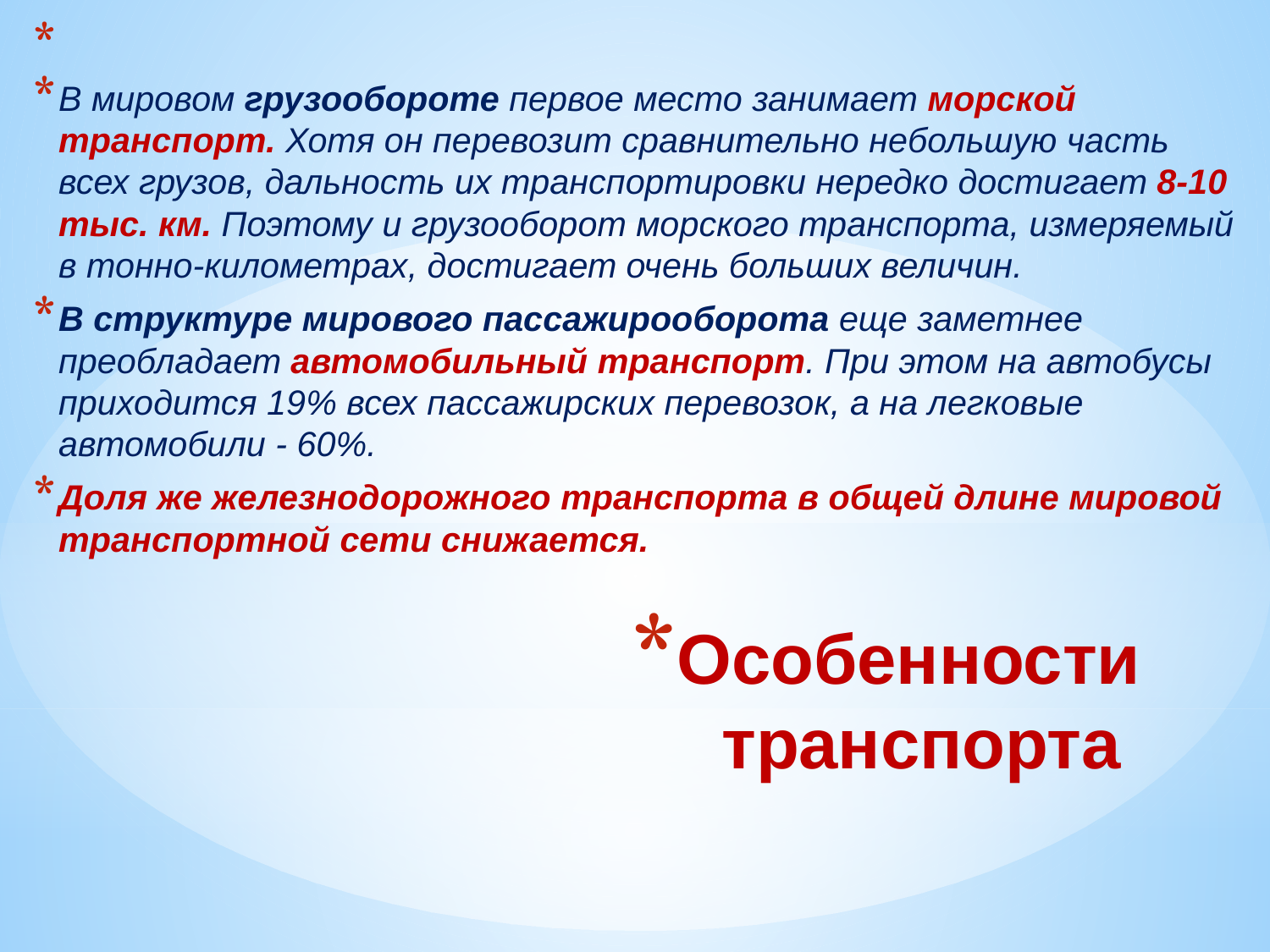

В мировом грузообороте первое место занимает морской транспорт. Хотя он перевозит сравнительно небольшую часть всех грузов, дальность их транспортировки нередко достигает 8-10 тыс. км. Поэтому и грузооборот морского транспорта, измеряемый в тонно-километрах, достигает очень больших величин.
В структуре мирового пассажирооборота еще заметнее преобладает автомобильный транспорт. При этом на автобусы приходится 19% всех пассажирских перевозок, а на легковые автомобили - 60%.
Доля же железнодорожного транспорта в общей длине мировой транспортной сети снижается.

# Особенности транспорта